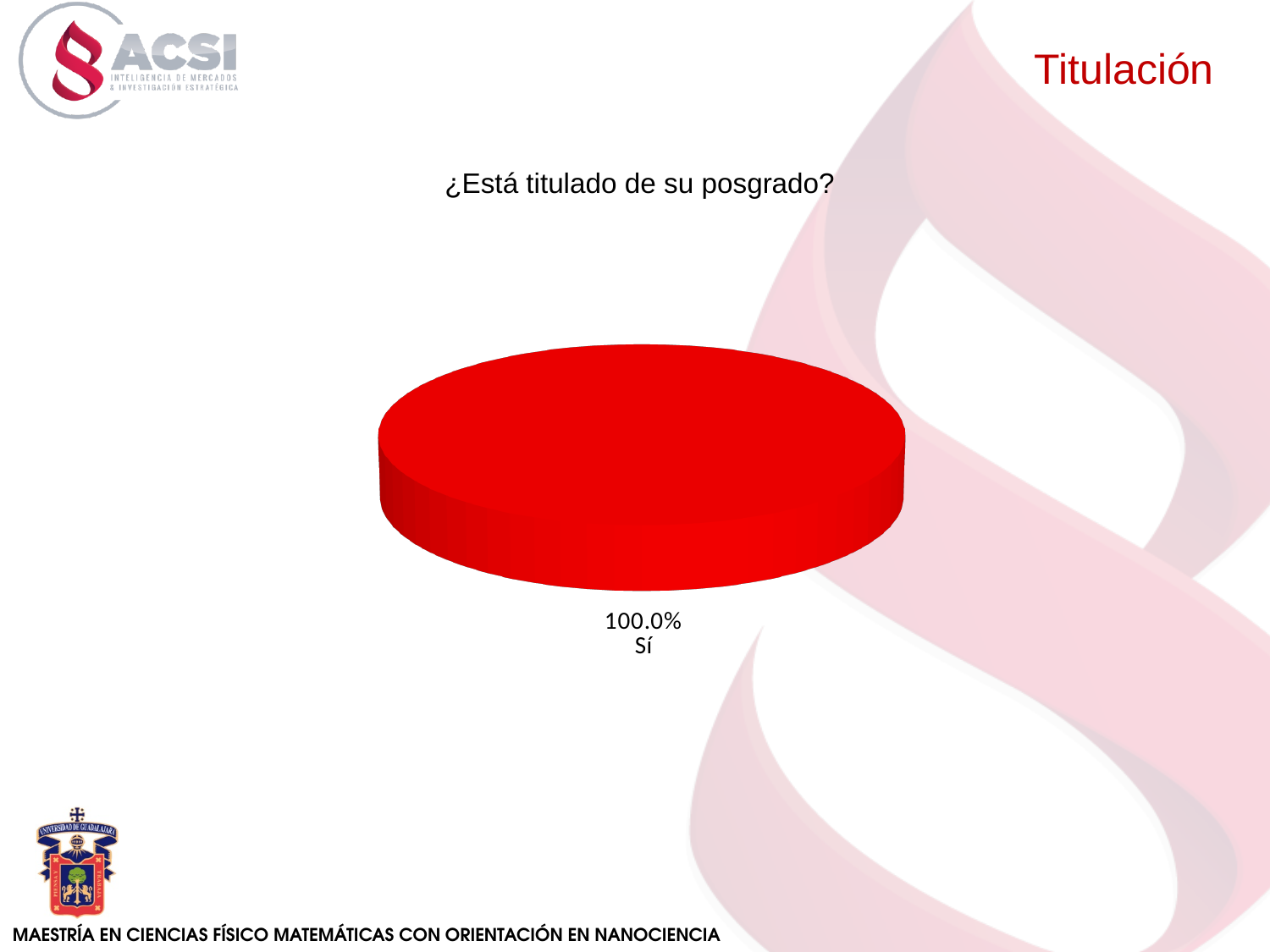

Titulación

[unsupported chart]

¿Está titulado de su posgrado?